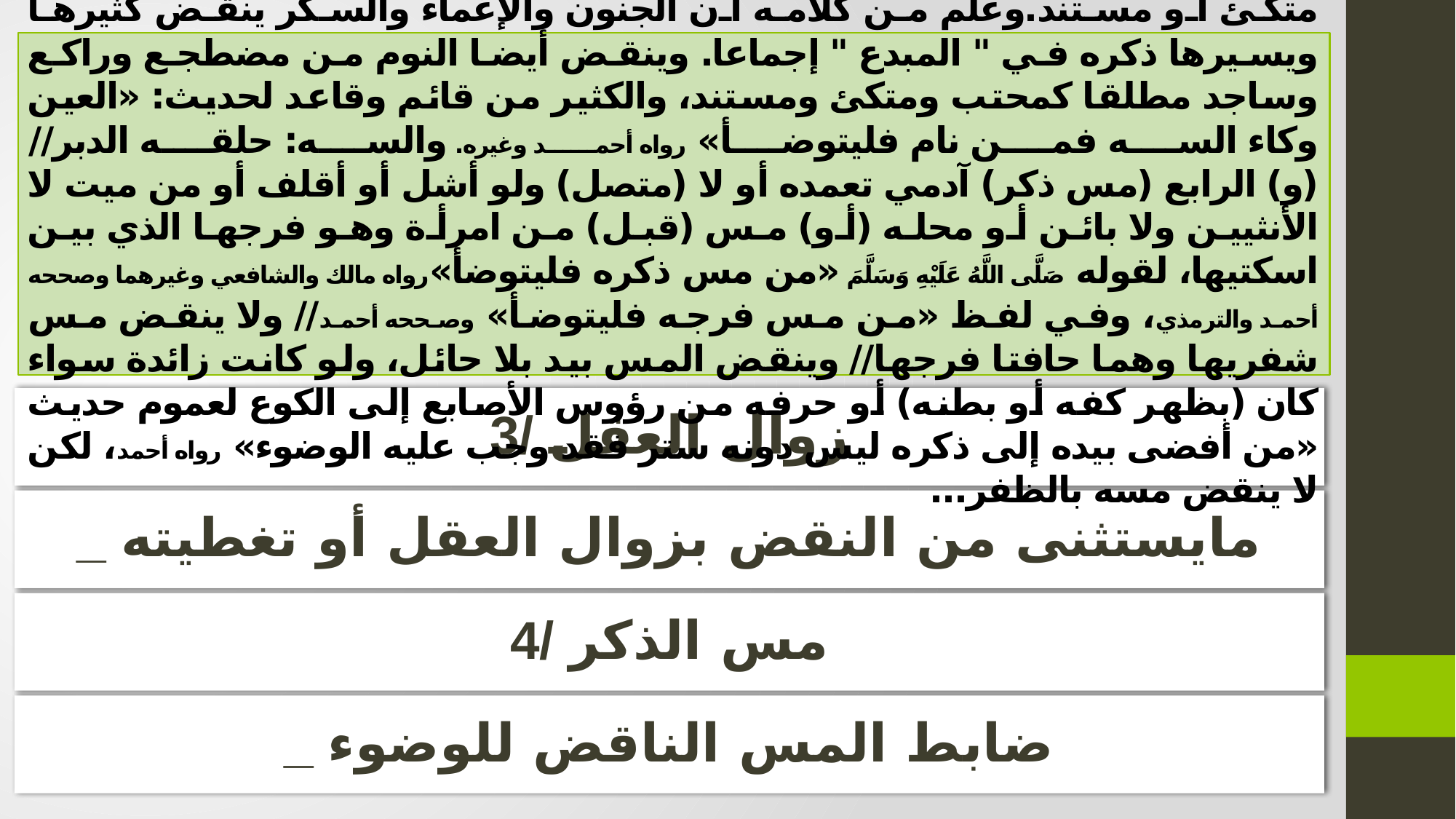

(و) الثالث (زوال العقل) أي تغطيته، قال أبو الخطاب وغيره: ولو تلجم ولم يخرج منه شيء إلحاقا بالغالب (إلا يسير نوم من قاعد أو قائم) غير محتب أو متكئ أو مستند.وعلم من كلامه أن الجنون والإغماء والسكر ينقض كثيرها ويسيرها ذكره في " المبدع " إجماعا. وينقض أيضا النوم من مضطجع وراكع وساجد مطلقا كمحتب ومتكئ ومستند، والكثير من قائم وقاعد لحديث: «العين وكاء السه فمن نام فليتوضأ» رواه أحمد وغيره. والسه: حلقه الدبر//
(و) الرابع (مس ذكر) آدمي تعمده أو لا (متصل) ولو أشل أو أقلف أو من ميت لا الأنثيين ولا بائن أو محله (أو) مس (قبل) من امرأة وهو فرجها الذي بين اسكتيها، لقوله صَلَّى اللَّهُ عَلَيْهِ وَسَلَّمَ «من مس ذكره فليتوضأ»رواه مالك والشافعي وغيرهما وصححه أحمد والترمذي، وفي لفظ «من مس فرجه فليتوضأ» وصححه أحمد// ولا ينقض مس شفريها وهما حافتا فرجها// وينقض المس بيد بلا حائل، ولو كانت زائدة سواء كان (بظهر كفه أو بطنه) أو حرفه من رؤوس الأصابع إلى الكوع لعموم حديث «من أفضى بيده إلى ذكره ليس دونه ستر فقد وجب عليه الوضوء» رواه أحمد، لكن لا ينقض مسه بالظفر...
3/ زوال العقل
_ مايستثنى من النقض بزوال العقل أو تغطيته
4/ مس الذكر
_ ضابط المس الناقض للوضوء